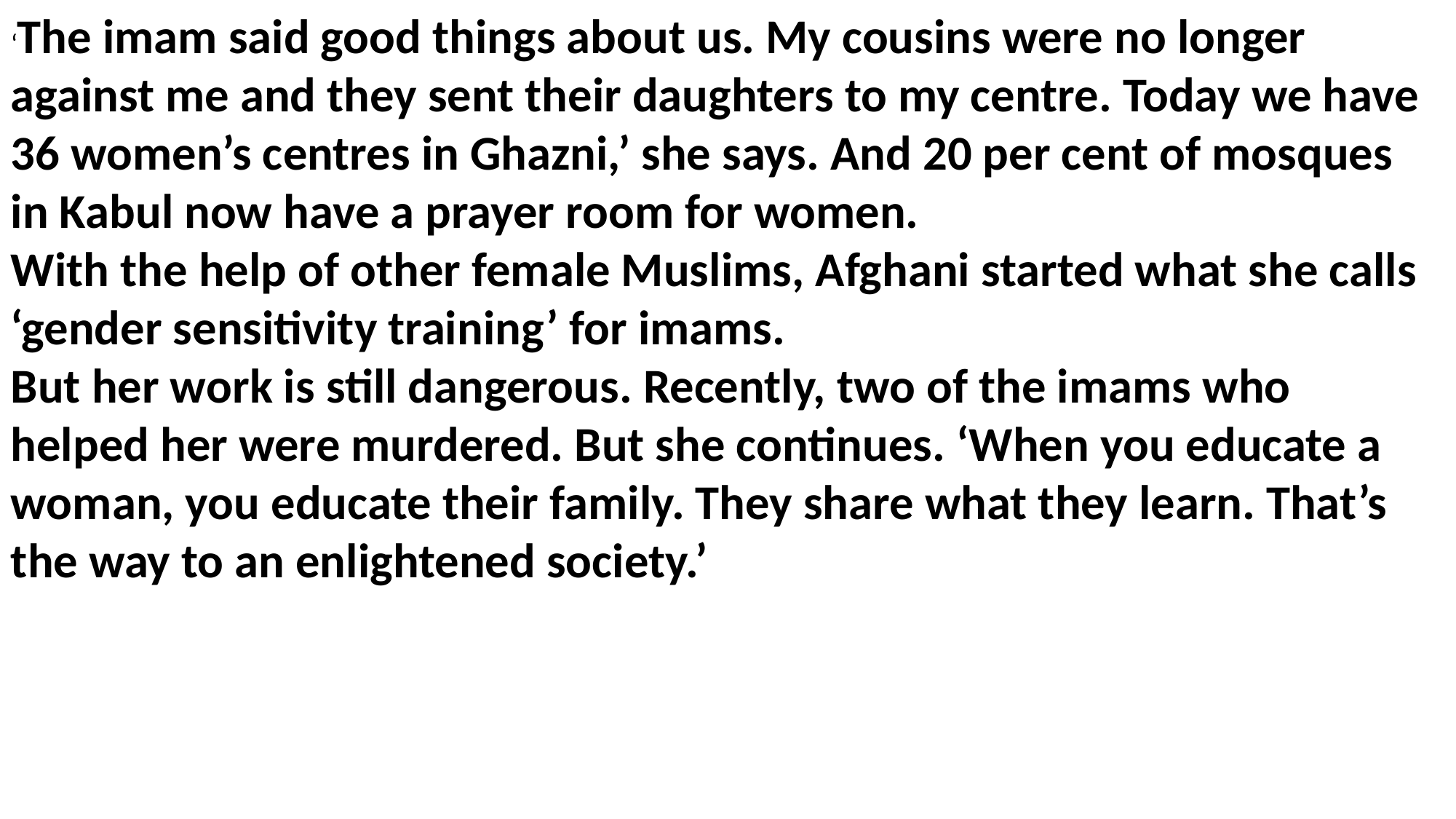

‘The imam said good things about us. My cousins were no longer against me and they sent their daughters to my centre. Today we have 36 women’s centres in Ghazni,’ she says. And 20 per cent of mosques in Kabul now have a prayer room for women.
With the help of other female Muslims, Afghani started what she calls ‘gender sensitivity training’ for imams.
But her work is still dangerous. Recently, two of the imams who helped her were murdered. But she continues. ‘When you educate a woman, you educate their family. They share what they learn. That’s the way to an enlightened society.’